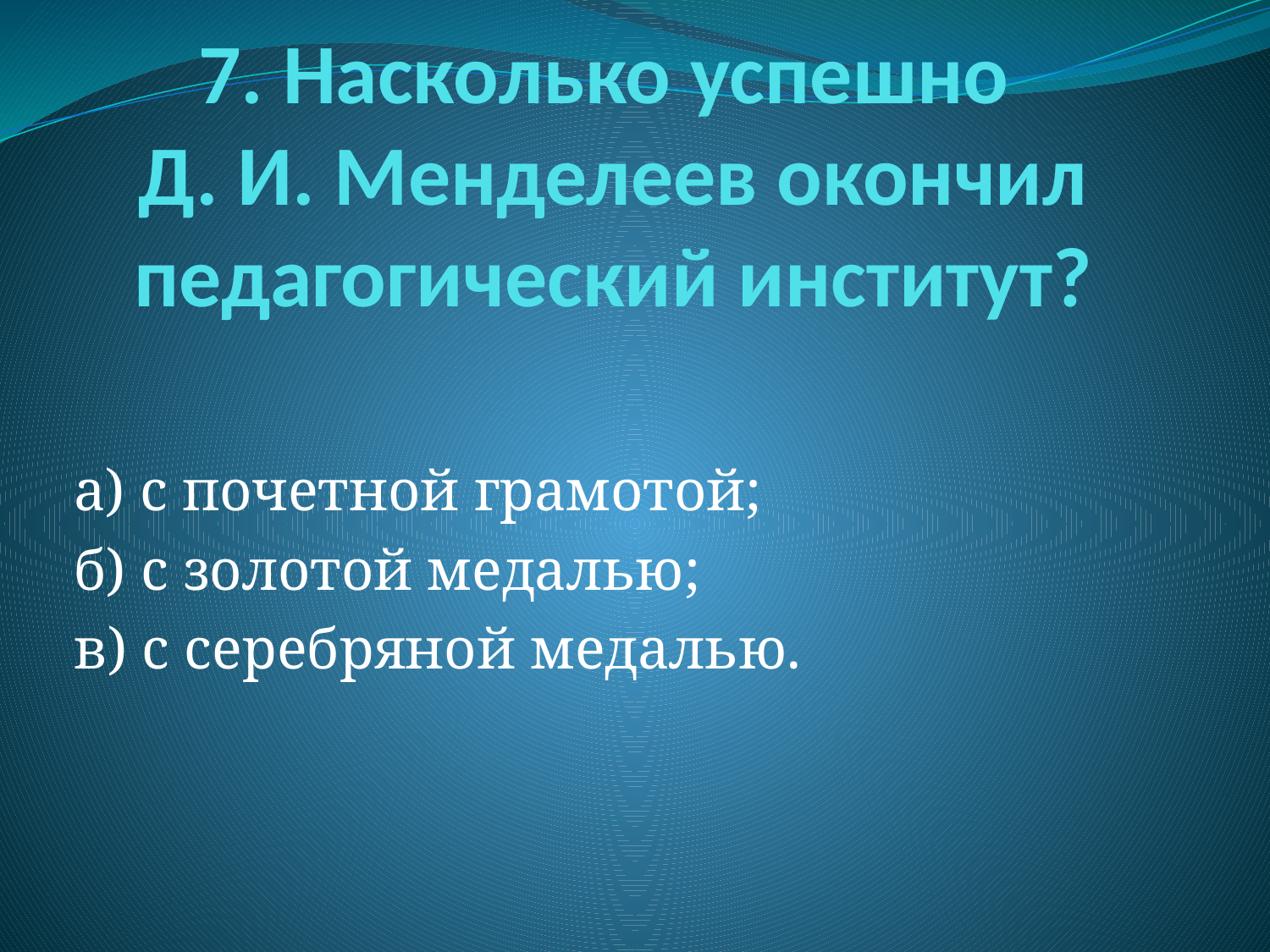

# 7. Насколько успешно Д. И. Менделеев окончил педагогический институт?
а) с почетной грамотой;
б) с золотой медалью;
в) с серебряной медалью.